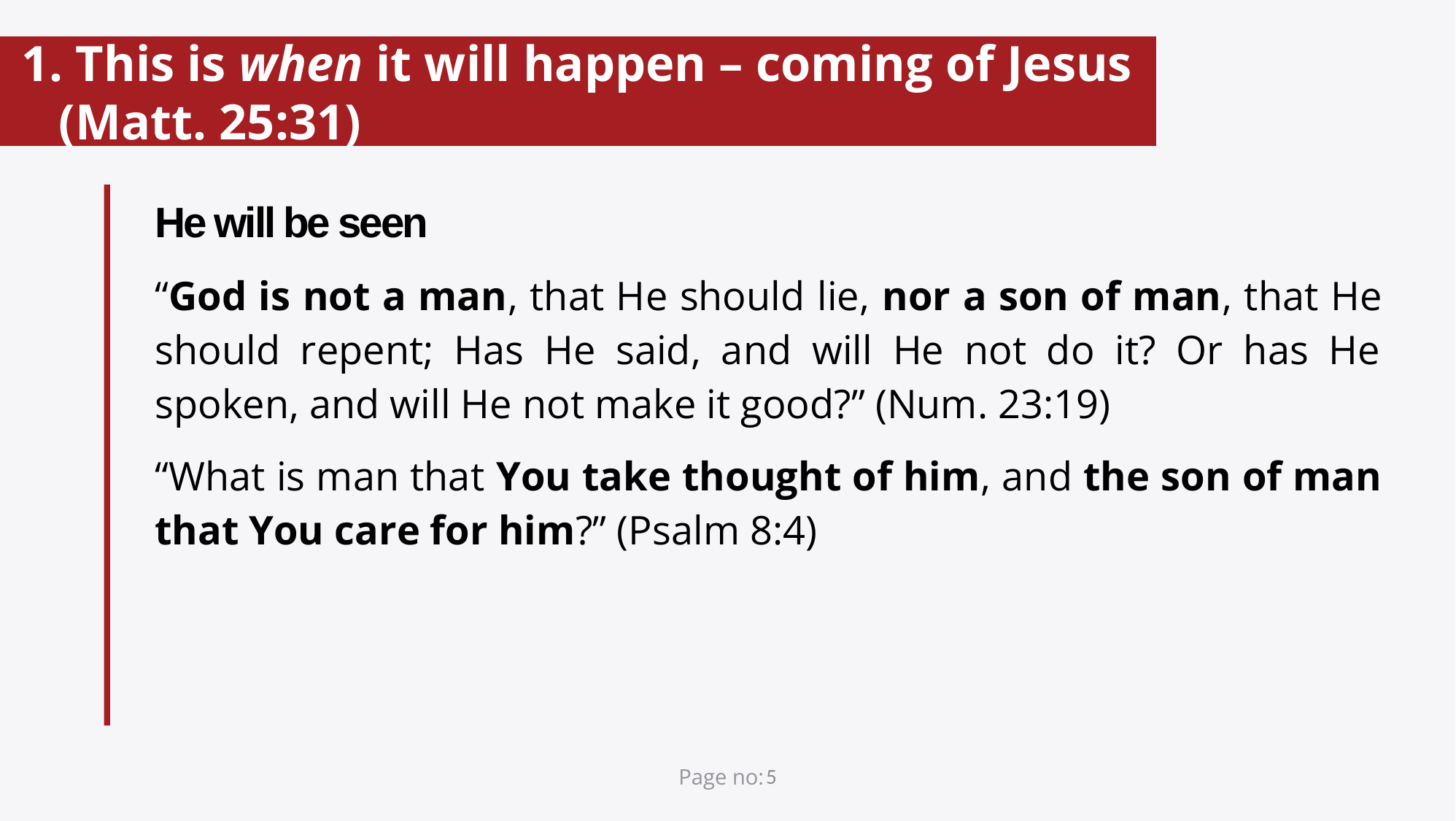

# 1. This is when it will happen – coming of Jesus (Matt. 25:31)
He will be seen
“God is not a man, that He should lie, nor a son of man, that He should repent; Has He said, and will He not do it? Or has He spoken, and will He not make it good?” (Num. 23:19)
“What is man that You take thought of him, and the son of man that You care for him?” (Psalm 8:4)